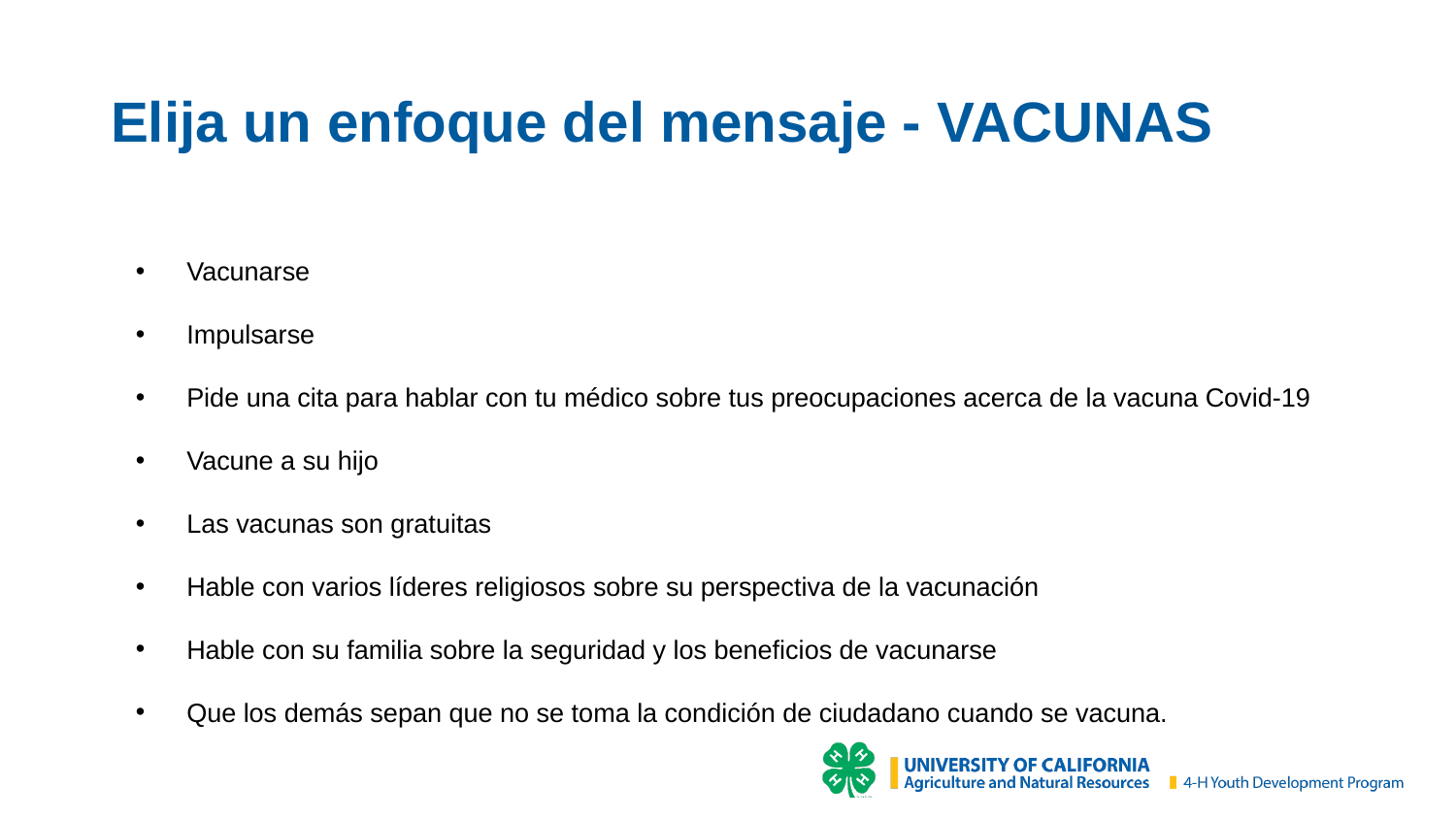

# Elija un enfoque del mensaje - VACUNAS
Vacunarse
Impulsarse
Pide una cita para hablar con tu médico sobre tus preocupaciones acerca de la vacuna Covid-19
Vacune a su hijo
Las vacunas son gratuitas
Hable con varios líderes religiosos sobre su perspectiva de la vacunación
Hable con su familia sobre la seguridad y los beneficios de vacunarse
Que los demás sepan que no se toma la condición de ciudadano cuando se vacuna.